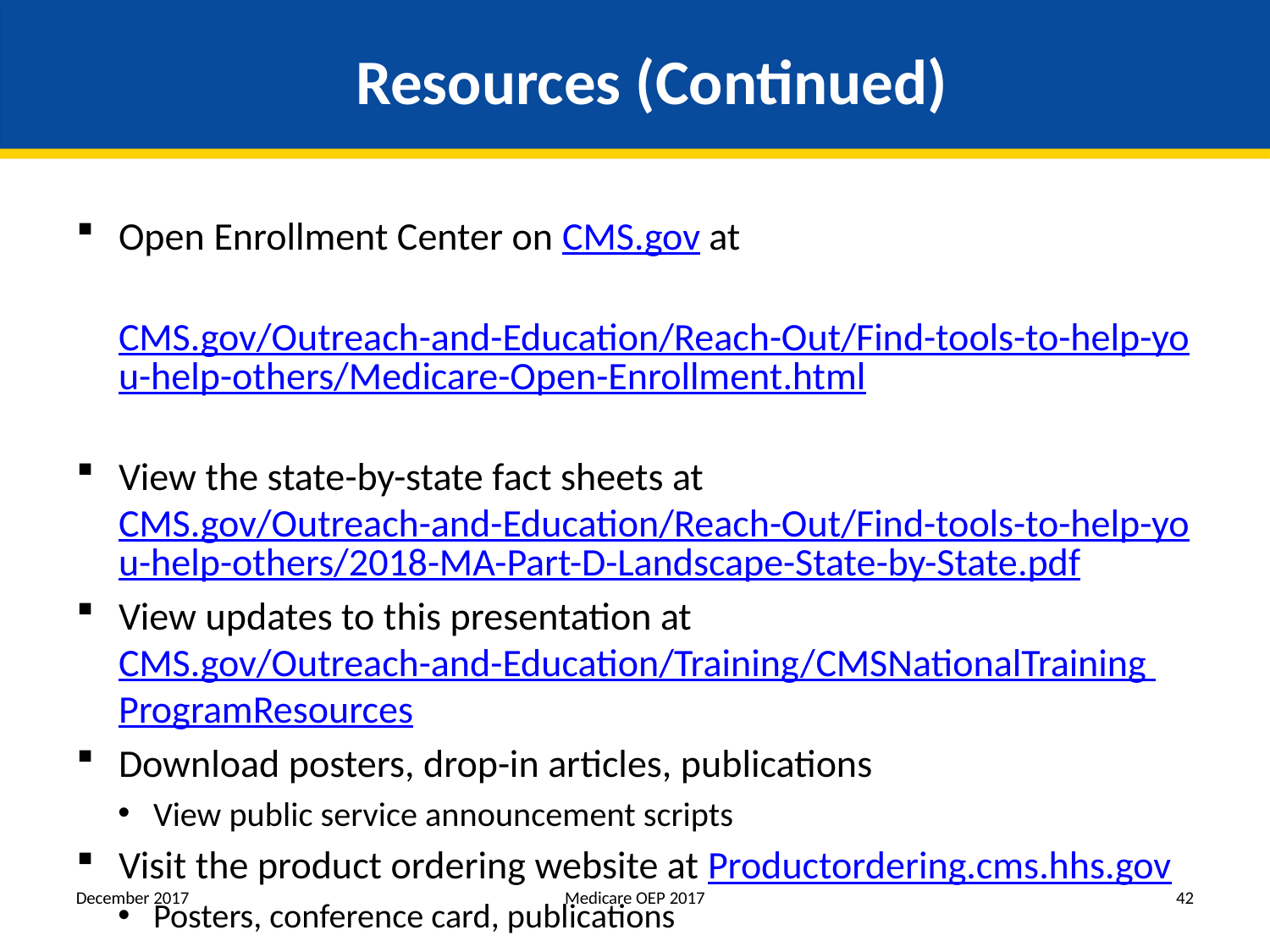

# Resources (Continued)
Open Enrollment Center on CMS.gov at
	CMS.gov/Outreach-and-Education/Reach-Out/Find-tools-to-help-you-help-others/Medicare-Open-Enrollment.html
View the state-by-state fact sheets at CMS.gov/Outreach-and-Education/Reach-Out/Find-tools-to-help-you-help-others/2018-MA-Part-D-Landscape-State-by-State.pdf
View updates to this presentation at CMS.gov/Outreach-and-Education/Training/CMSNationalTraining ProgramResources
Download posters, drop-in articles, publications
View public service announcement scripts
Visit the product ordering website at Productordering.cms.hhs.gov
Posters, conference card, publications
December 2017
Medicare OEP 2017
42